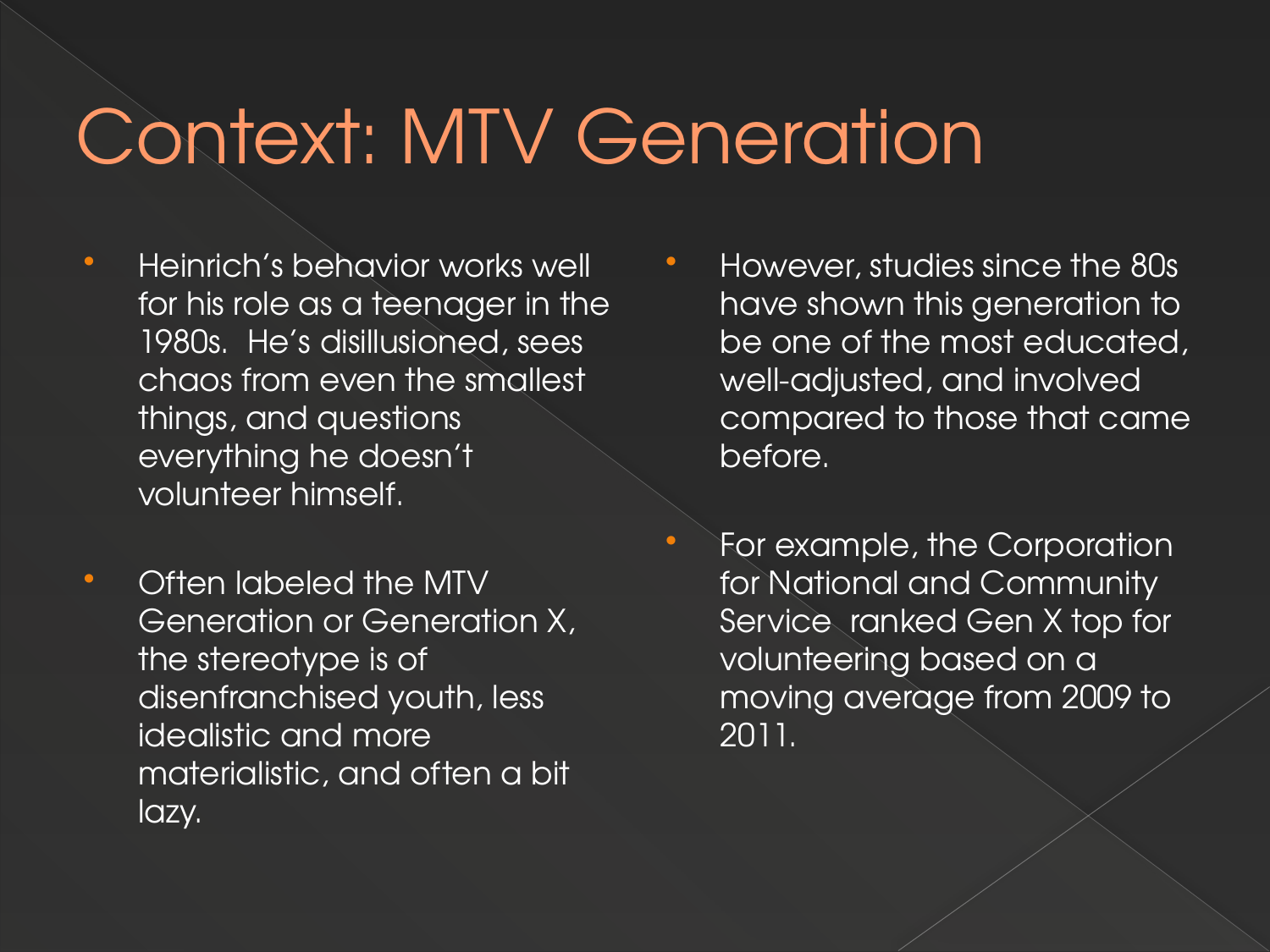

# Context: MTV Generation
Heinrich’s behavior works well for his role as a teenager in the 1980s.  He’s disillusioned, sees chaos from even the smallest things, and questions everything he doesn’t volunteer himself.

Often labeled the MTV Generation or Generation X, the stereotype is of disenfranchised youth, less idealistic and more materialistic, and often a bit lazy.
However, studies since the 80s have shown this generation to  be one of the most educated, well-adjusted, and involved compared to those that came before.

For example, the Corporation for National and Community Service  ranked Gen X top for volunteering based on a moving average from 2009 to 2011.